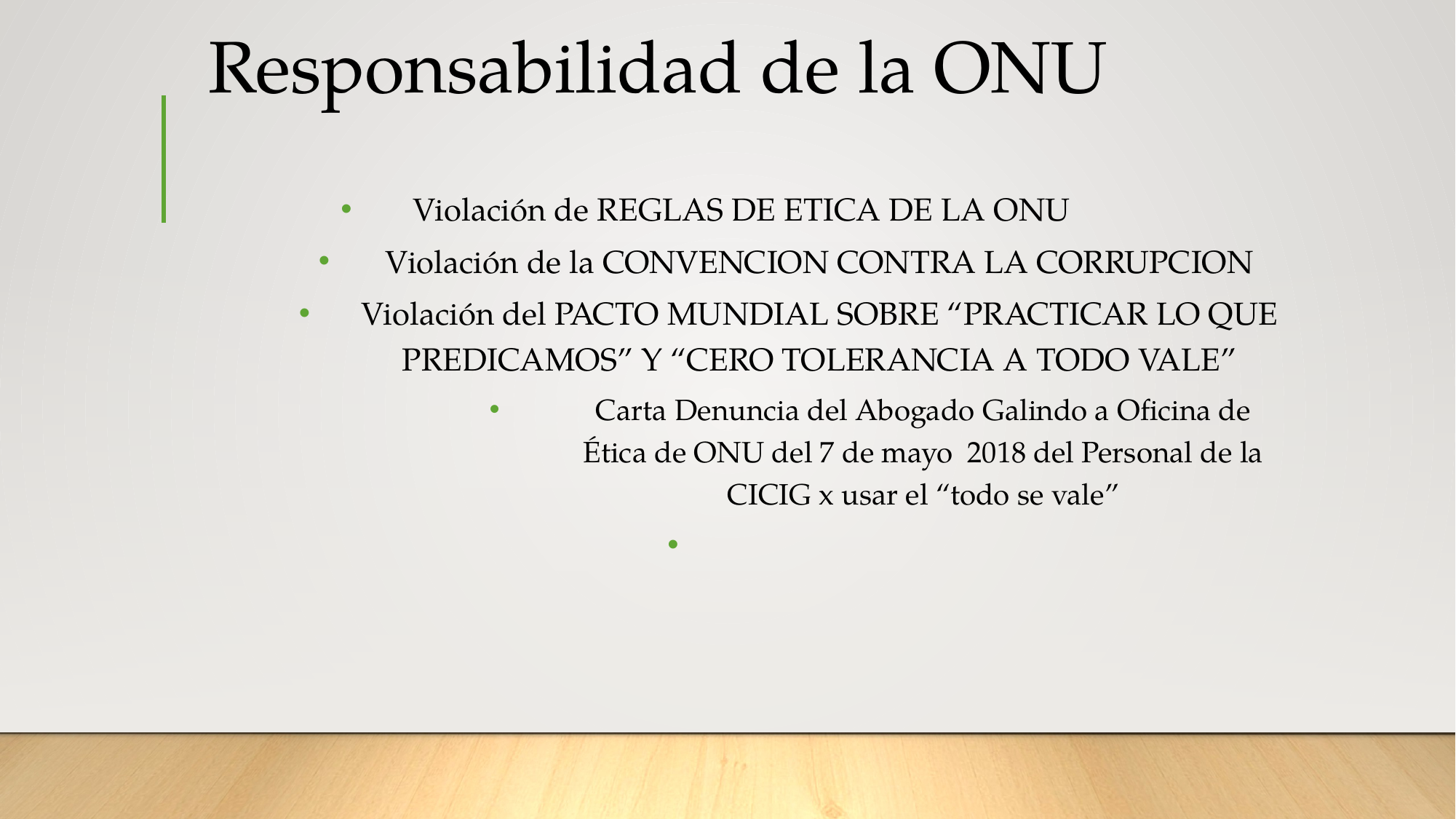

# Responsabilidad de la ONU
Violación de REGLAS DE ETICA DE LA ONU
Violación de la CONVENCION CONTRA LA CORRUPCION
Violación del PACTO MUNDIAL SOBRE “PRACTICAR LO QUE PREDICAMOS” Y “CERO TOLERANCIA A TODO VALE”
Carta Denuncia del Abogado Galindo a Oficina de Ética de ONU del 7 de mayo  2018 del Personal de la CICIG x usar el “todo se vale”